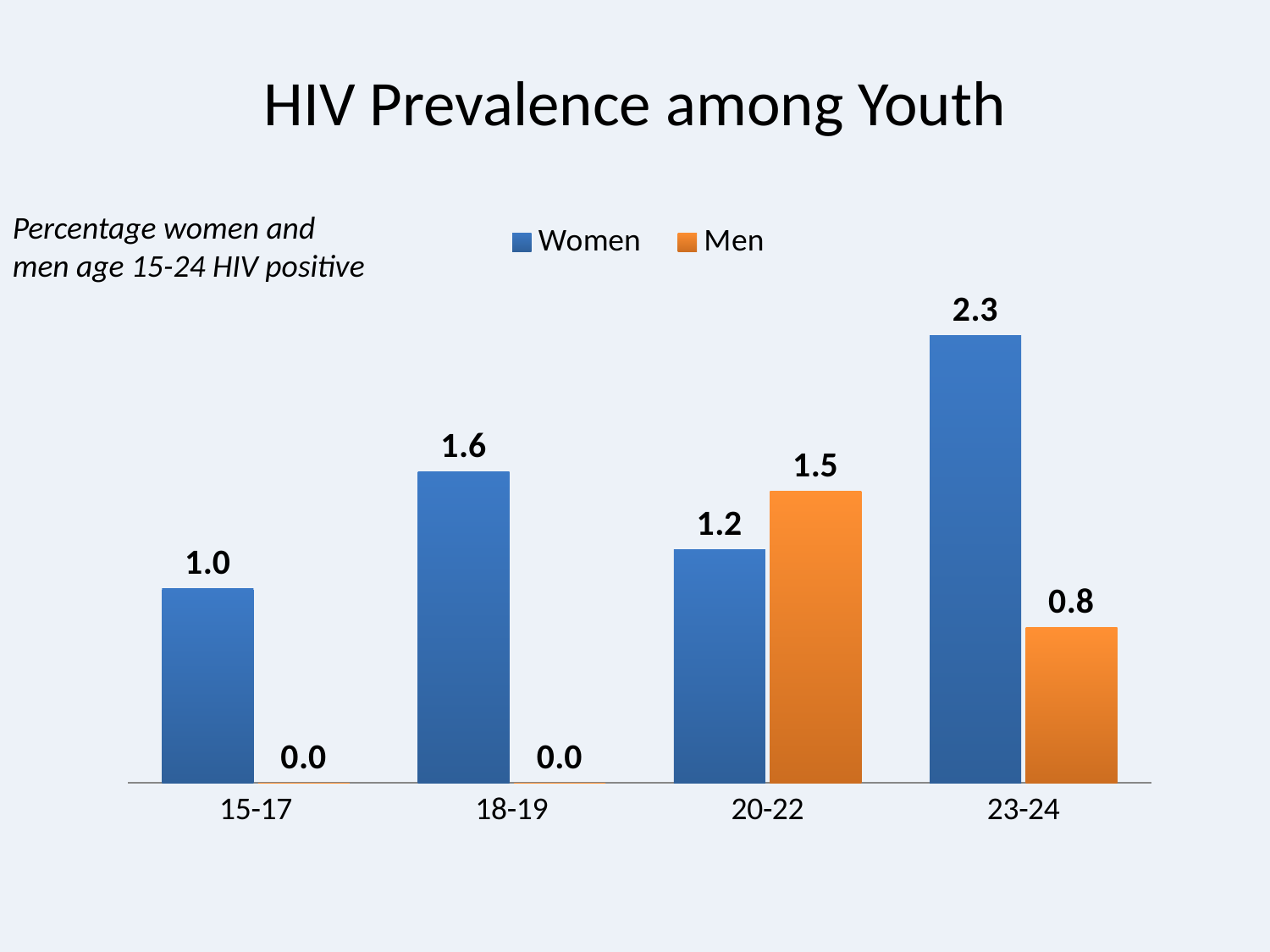

# HIV Prevalence among Youth
Percentage women and men age 15-24 HIV positive

### Chart

| Category | Women | Men |
|---|---|---|
| 15-17 | 1.0 | 0.0 |
| 18-19 | 1.6 | 0.0 |
| 20-22 | 1.2 | 1.5 |
| 23-24 | 2.3 | 0.8 |